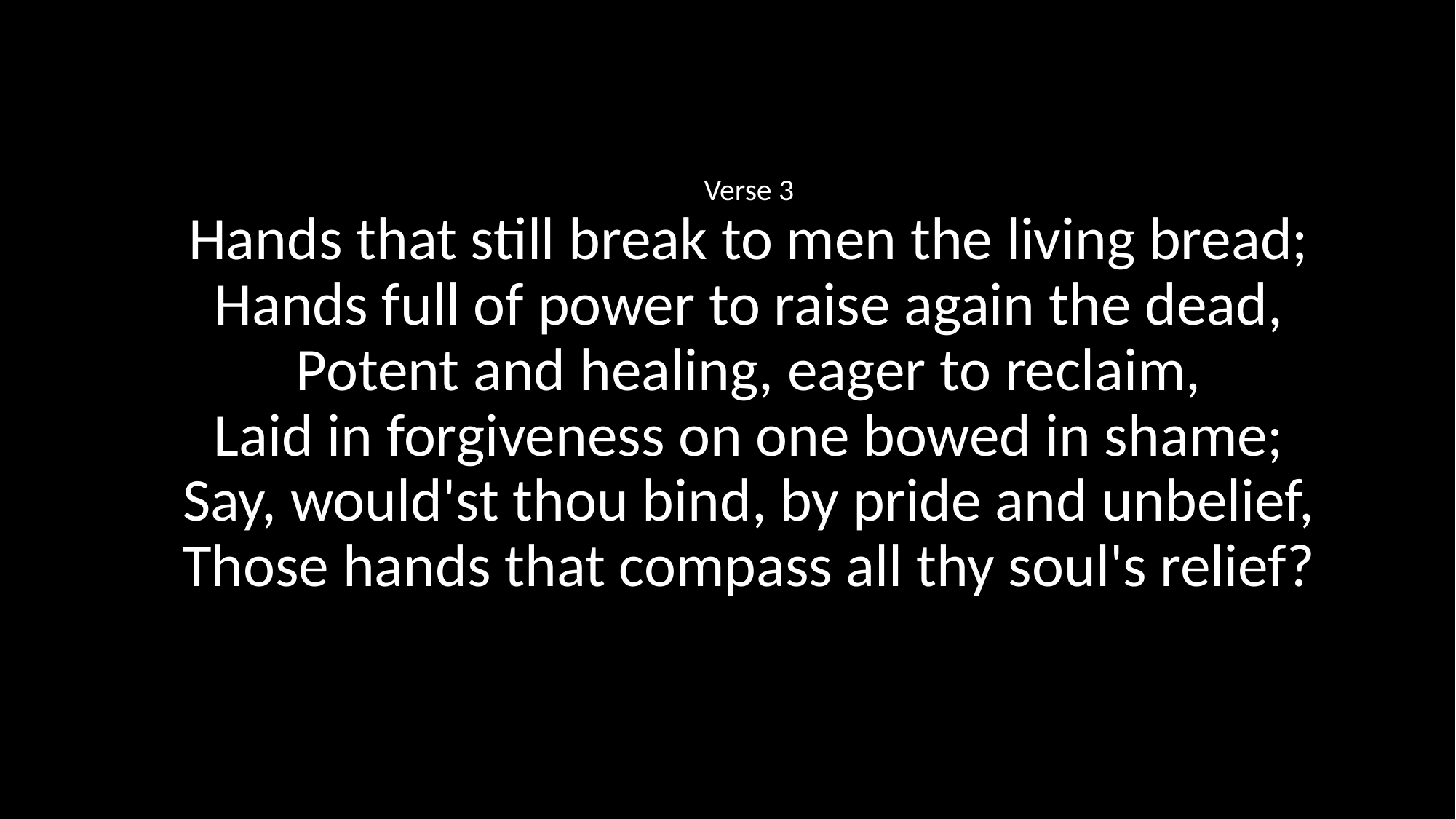

Verse 3
Hands that still break to men the living bread;
Hands full of power to raise again the dead,
Potent and healing, eager to reclaim,
Laid in forgiveness on one bowed in shame;
Say, would'st thou bind, by pride and unbelief,
Those hands that compass all thy soul's relief?